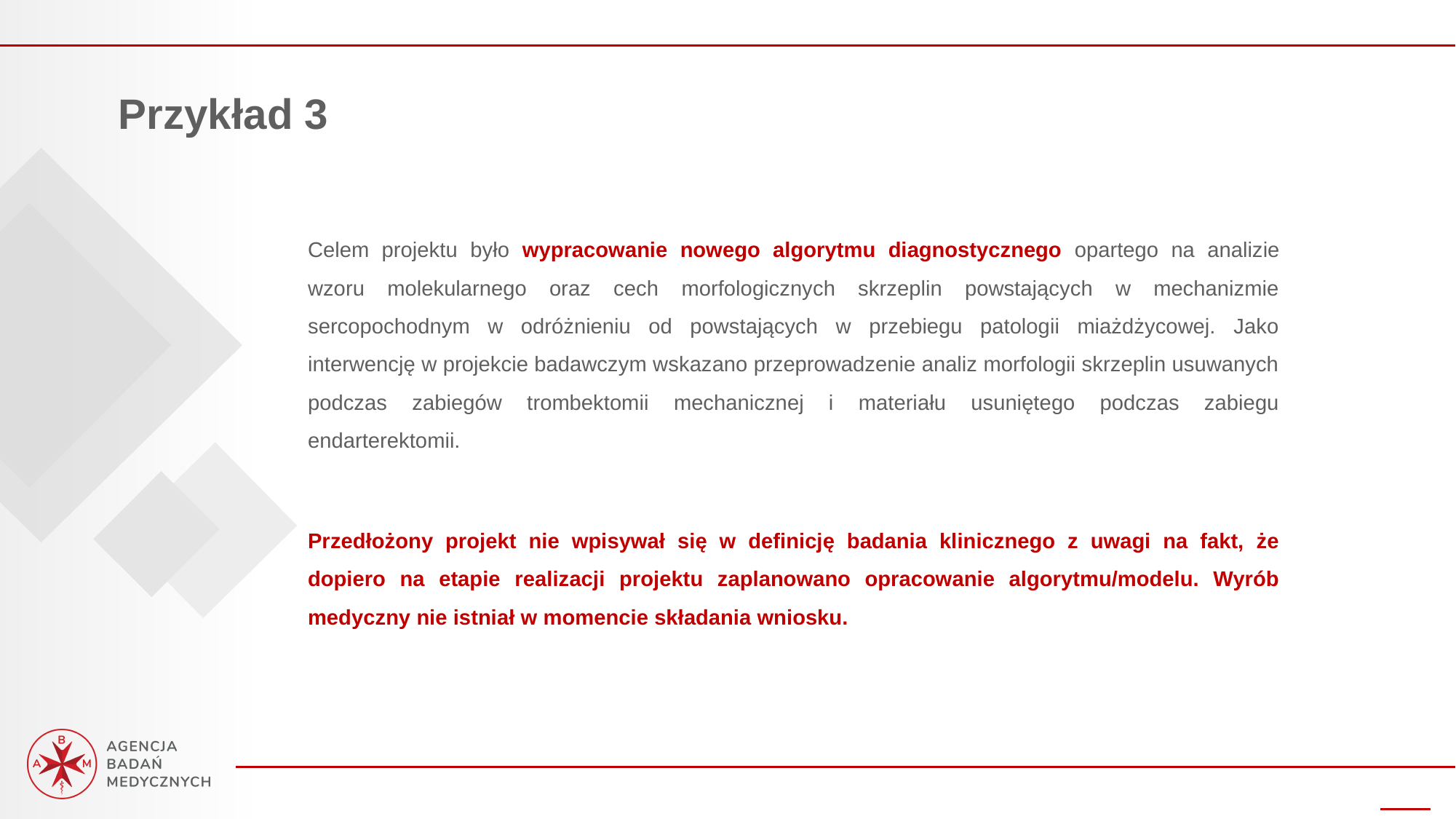

Przykład 3

Celem projektu było wypracowanie nowego algorytmu diagnostycznego opartego na analizie wzoru molekularnego oraz cech morfologicznych skrzeplin powstających w mechanizmie sercopochodnym w odróżnieniu od powstających w przebiegu patologii miażdżycowej. Jako interwencję w projekcie badawczym wskazano przeprowadzenie analiz morfologii skrzeplin usuwanych podczas zabiegów trombektomii mechanicznej i materiału usuniętego podczas zabiegu endarterektomii.

Przedłożony projekt nie wpisywał się w definicję badania klinicznego z uwagi na fakt, że dopiero na etapie realizacji projektu zaplanowano opracowanie algorytmu/modelu. Wyrób medyczny nie istniał w momencie składania wniosku.